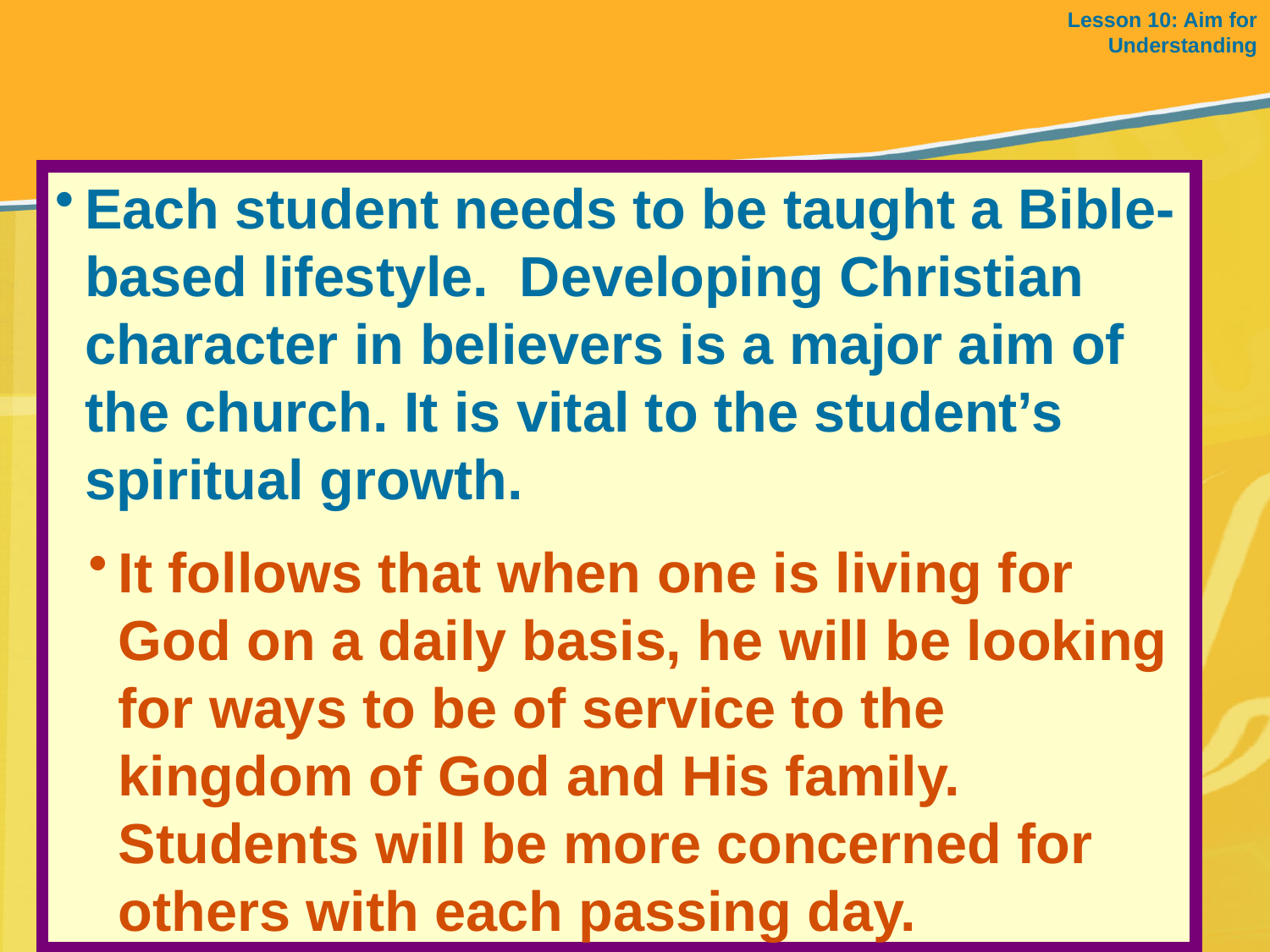

Lesson 10: Aim for Understanding
Each student needs to be taught a Bible-based lifestyle.  Developing Christian character in believers is a major aim of the church. It is vital to the student’s spiritual growth.

It follows that when one is living for God on a daily basis, he will be looking for ways to be of service to the kingdom of God and His family.  Students will be more concerned for others with each passing day.